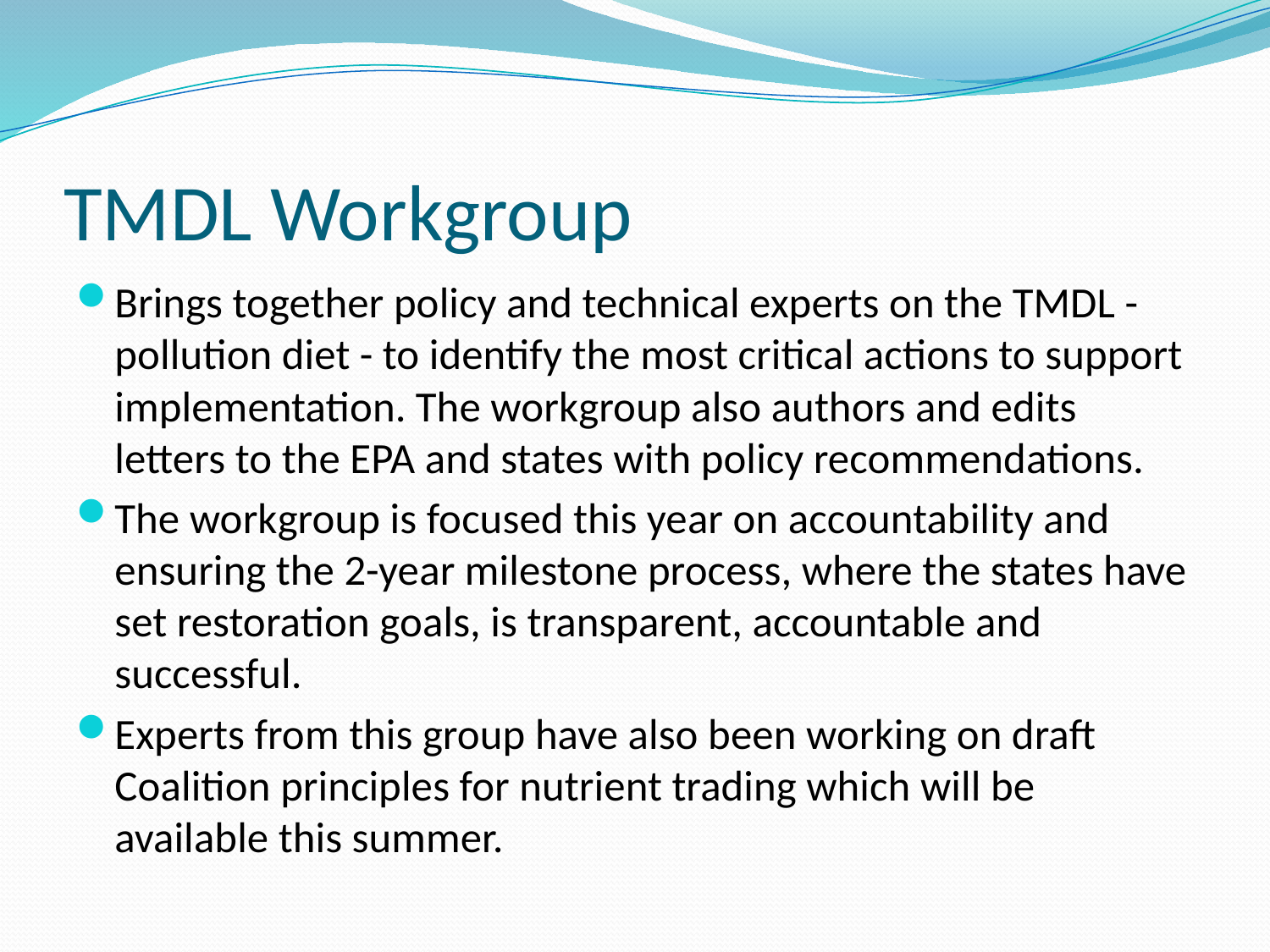

# TMDL Workgroup
Brings together policy and technical experts on the TMDL -pollution diet - to identify the most critical actions to support implementation. The workgroup also authors and edits letters to the EPA and states with policy recommendations.
The workgroup is focused this year on accountability and ensuring the 2-year milestone process, where the states have set restoration goals, is transparent, accountable and successful.
Experts from this group have also been working on draft Coalition principles for nutrient trading which will be available this summer.